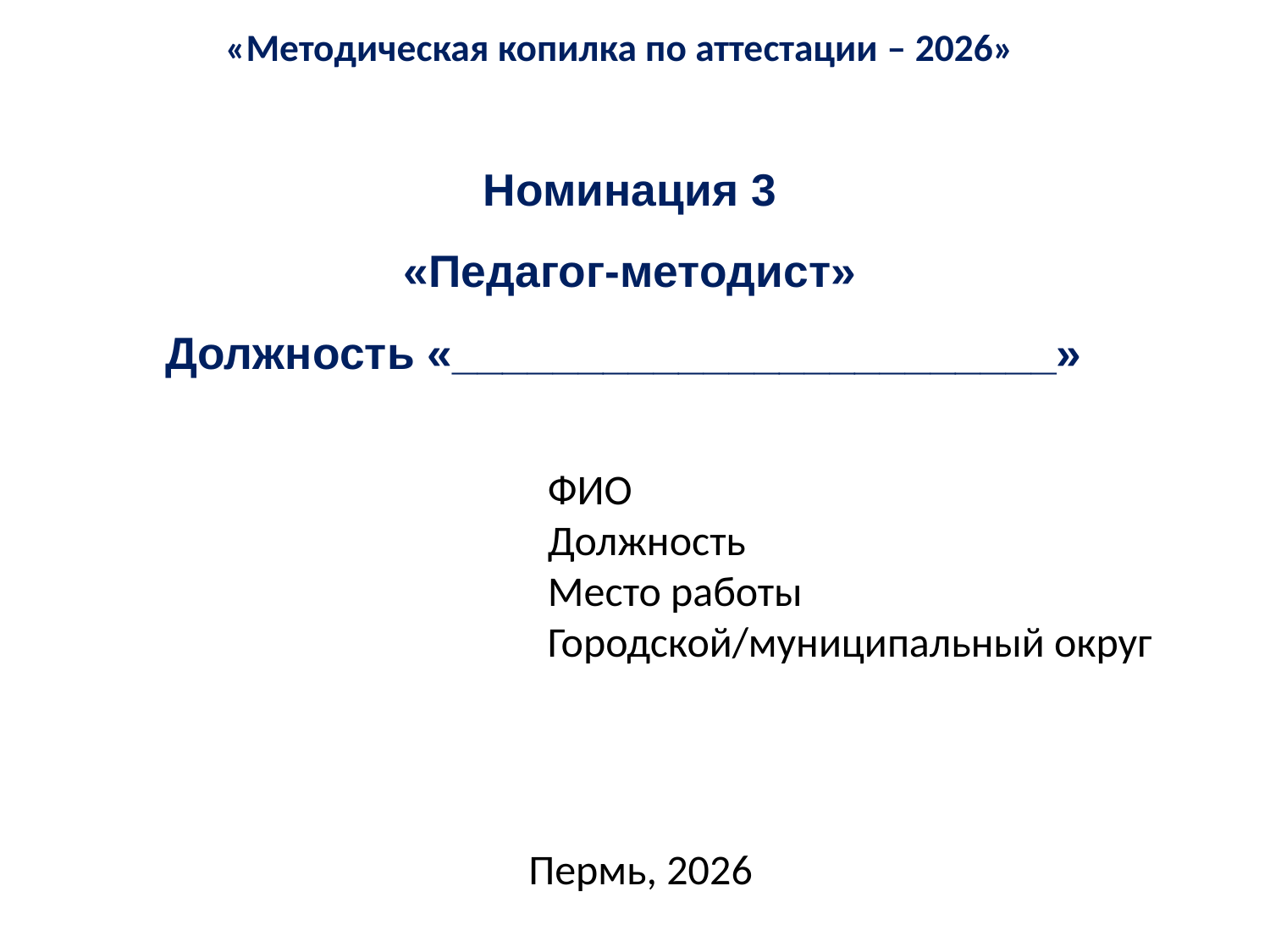

«Методическая копилка по аттестации – 2026»
# Номинация 3 «Педагог-методист» Должность «________________________»
ФИО
Должность
Место работы
Городской/муниципальный округ
Пермь, 2026